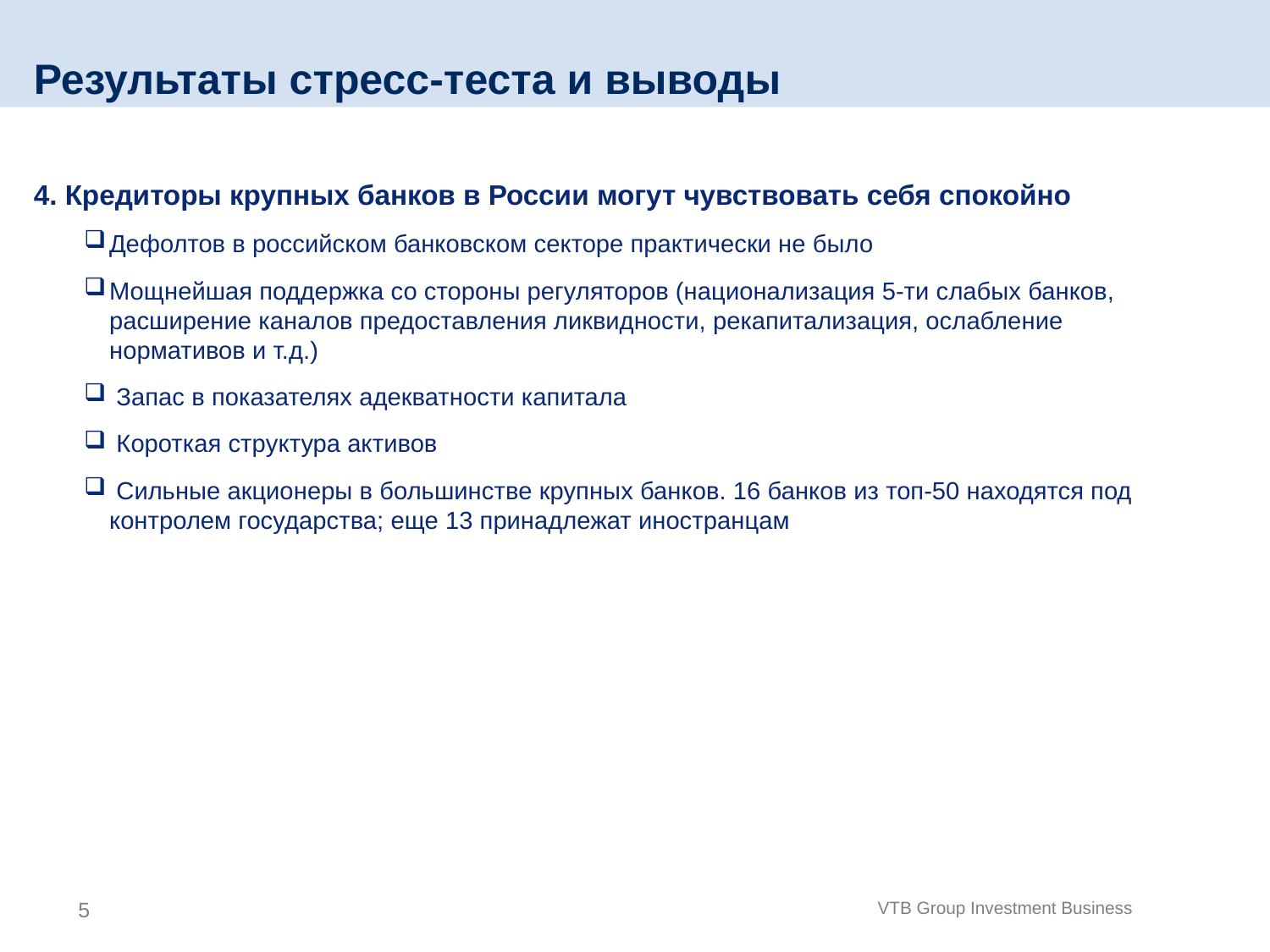

Результаты стресс-теста и выводы
4. Кредиторы крупных банков в России могут чувствовать себя спокойно
Дефолтов в российском банковском секторе практически не было
Мощнейшая поддержка со стороны регуляторов (национализация 5-ти слабых банков, расширение каналов предоставления ликвидности, рекапитализация, ослабление нормативов и т.д.)
 Запас в показателях адекватности капитала
 Короткая структура активов
 Сильные акционеры в большинстве крупных банков. 16 банков из топ-50 находятся под контролем государства; еще 13 принадлежат иностранцам